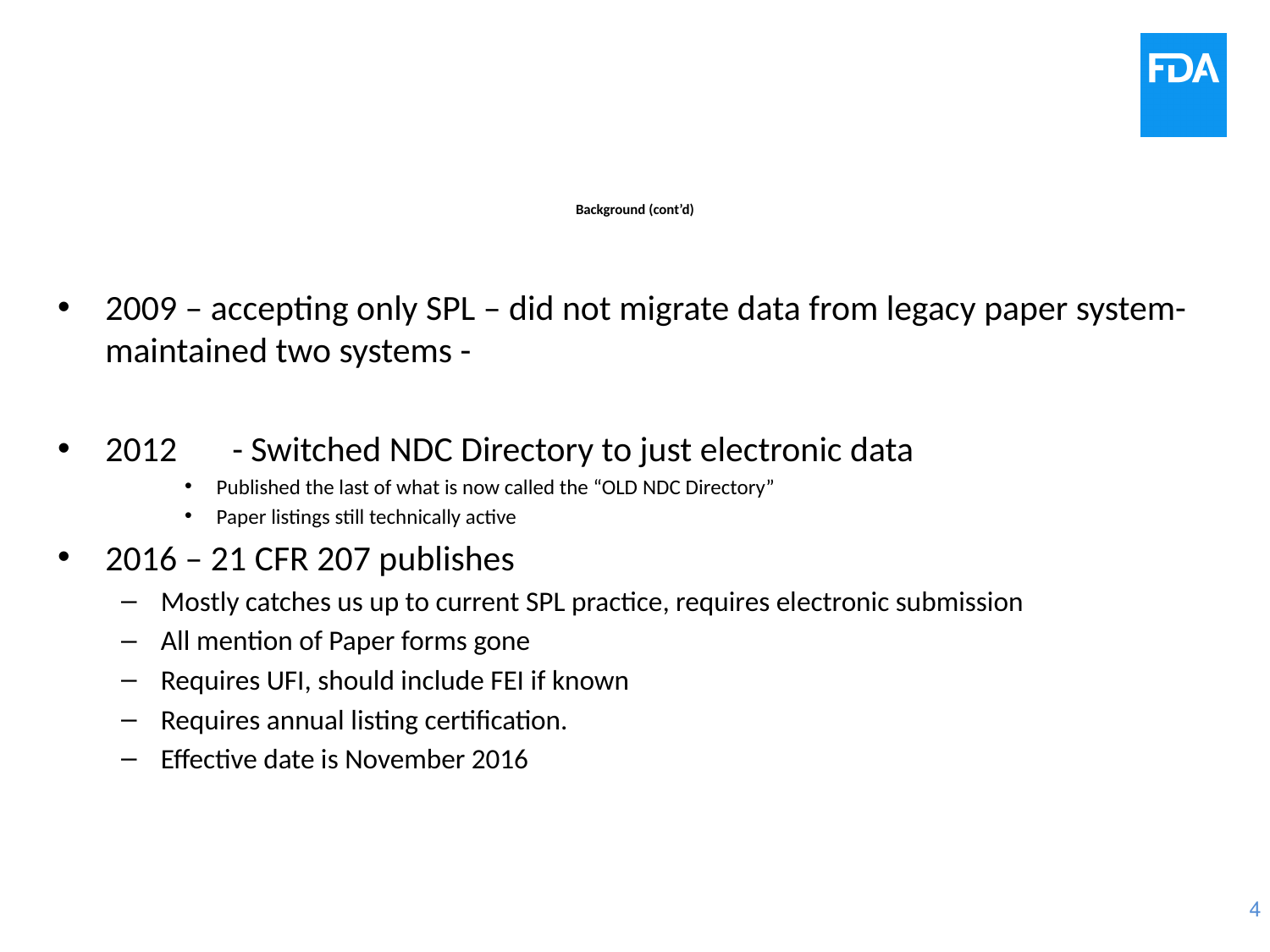

# Background (cont’d)
2009 – accepting only SPL – did not migrate data from legacy paper system-maintained two systems -

2012	- Switched NDC Directory to just electronic data
Published the last of what is now called the “OLD NDC Directory”
Paper listings still technically active
2016 – 21 CFR 207 publishes
Mostly catches us up to current SPL practice, requires electronic submission
All mention of Paper forms gone
Requires UFI, should include FEI if known
Requires annual listing certification.
Effective date is November 2016